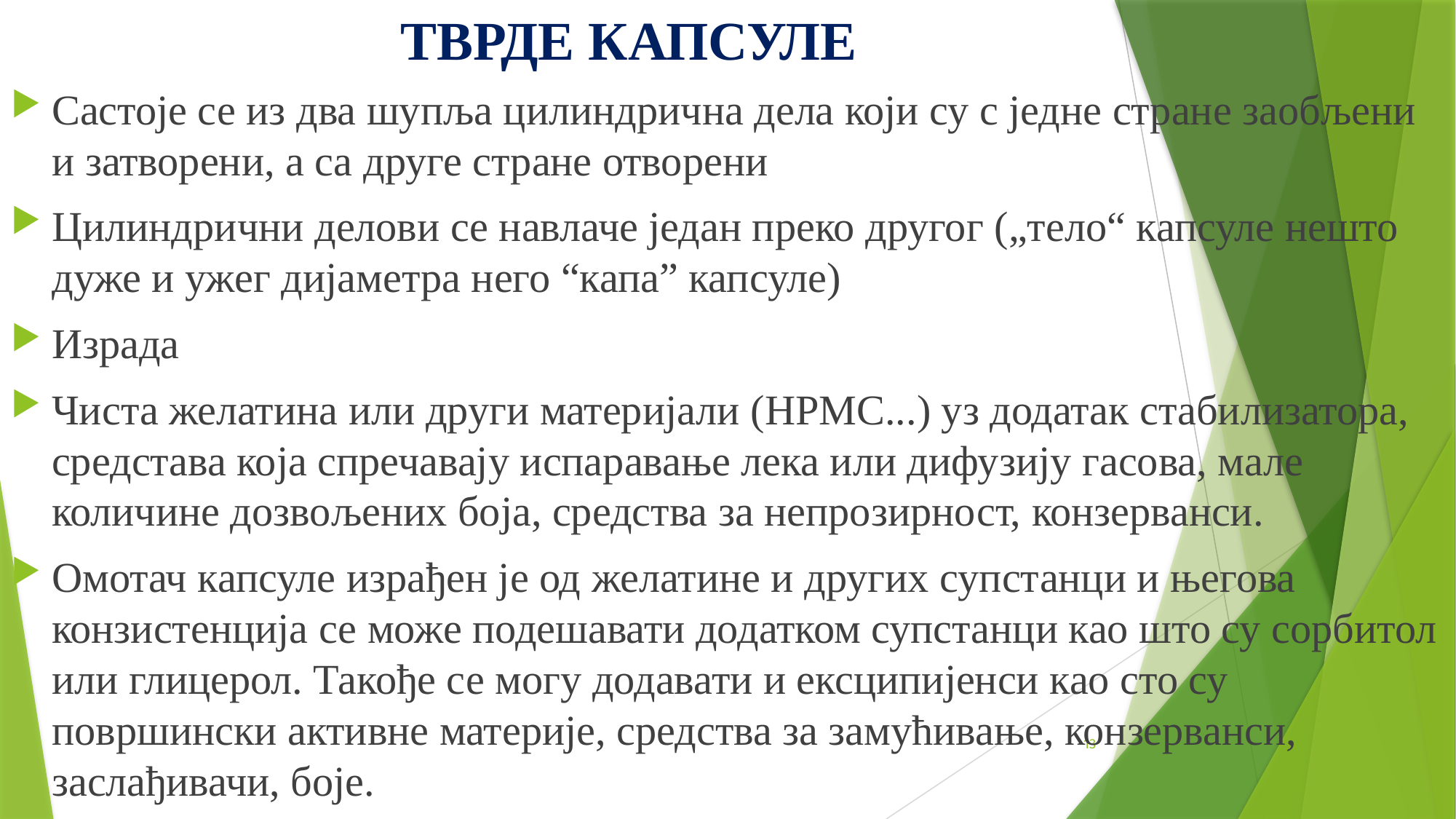

# ТВРДЕ КАПСУЛЕ
Састоје се из два шупља цилиндрична дела који су с једне стране заобљени и затворени, а са друге стране отворени
Цилиндрични делови се навлаче један преко другог („тело“ капсуле нешто дуже и ужег дијаметра него “капа” капсуле)
Израда
Чиста желатина или други материјали (HPMC...) уз додатак стабилизатора, средстава која спречавају испаравање лека или дифузију гасова, мале количине дозвољених боја, средства за непрозирност, конзерванси.
Омотач капсуле израђен је од желатине и других супстанци и његова конзистенција се може подешавати додатком супстанци као што су сорбитол или глицерол. Такође се могу додавати и ексципијенси као сто су површински активне материје, средства за замућивање, конзерванси, заслађивачи, боје.

13